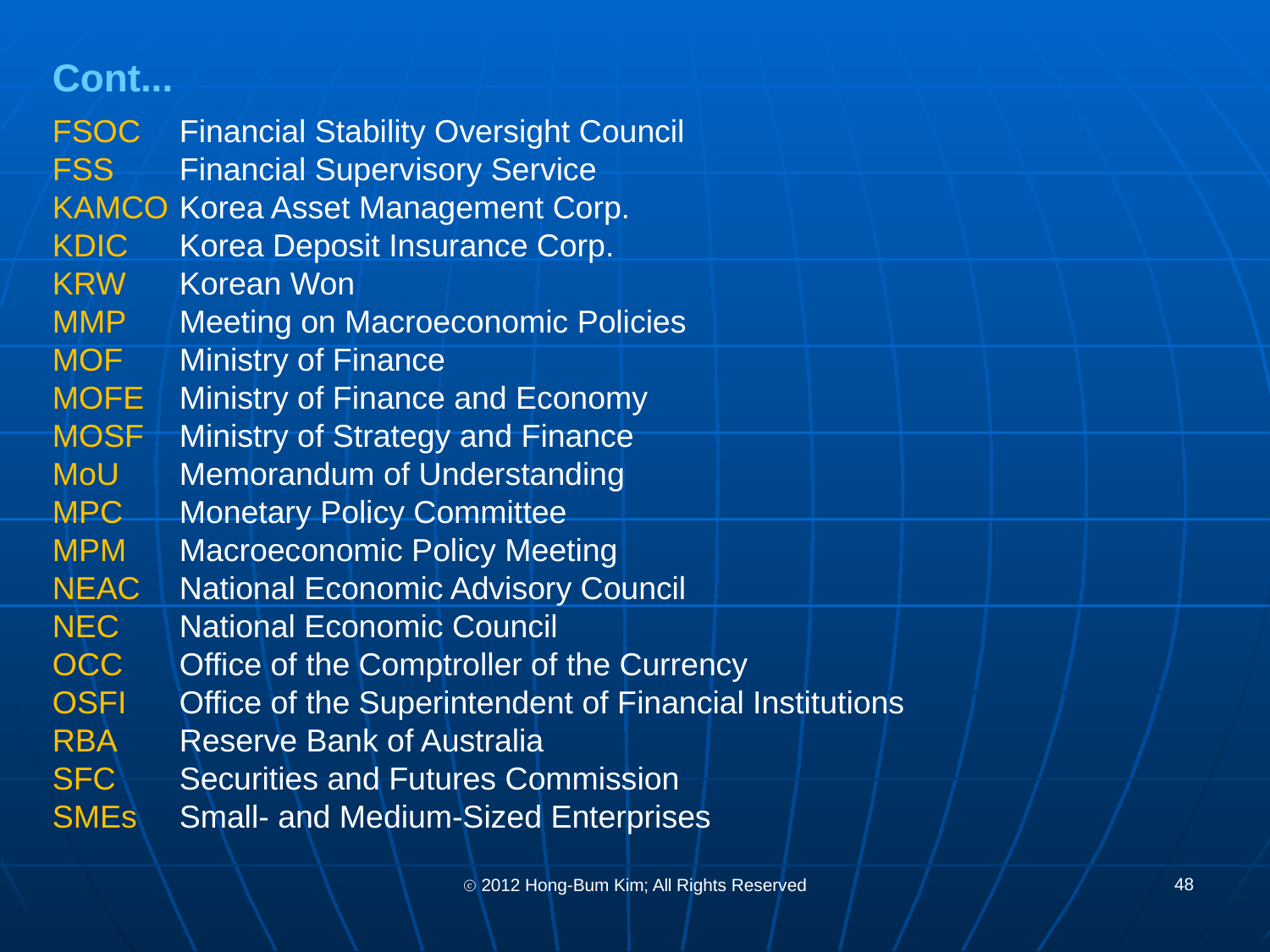

Cont...

FSOC	Financial Stability Oversight Council
FSS	Financial Supervisory Service
KAMCO	Korea Asset Management Corp.
KDIC	Korea Deposit Insurance Corp.
KRW	Korean Won
MMP	Meeting on Macroeconomic Policies
MOF	Ministry of Finance
MOFE	Ministry of Finance and Economy
MOSF	Ministry of Strategy and Finance
MoU	Memorandum of Understanding
MPC	Monetary Policy Committee
MPM	Macroeconomic Policy Meeting
NEAC	National Economic Advisory Council
NEC	National Economic Council
OCC	Office of the Comptroller of the Currency
OSFI	Office of the Superintendent of Financial Institutions
RBA	Reserve Bank of Australia
SFC	Securities and Futures Commission
SMEs	Small- and Medium-Sized Enterprises

48
ⓒ 2012 Hong-Bum Kim; All Rights Reserved